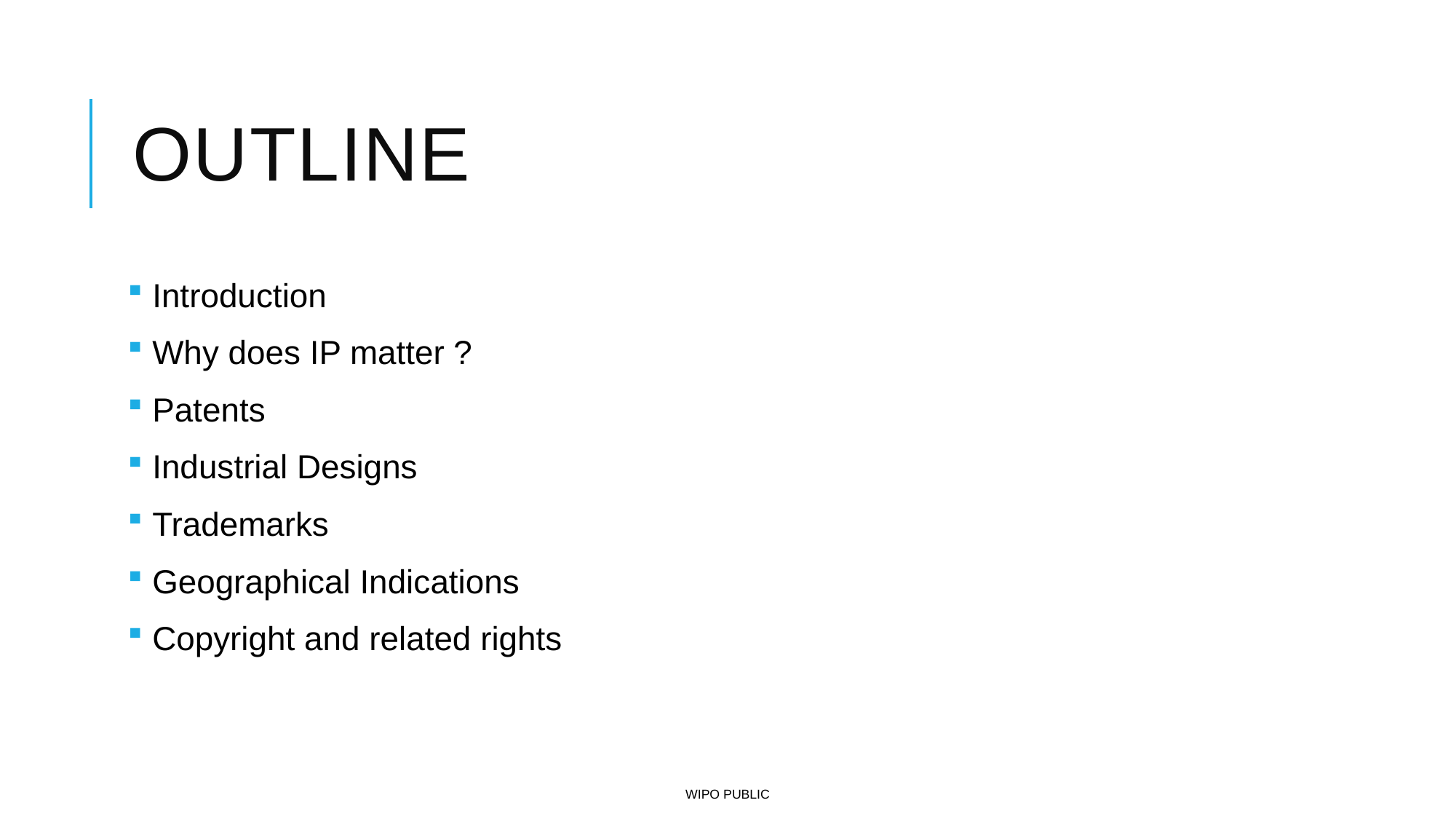

# OUTLINE
 Introduction
 Why does IP matter ?
 Patents
 Industrial Designs
 Trademarks
 Geographical Indications
 Copyright and related rights